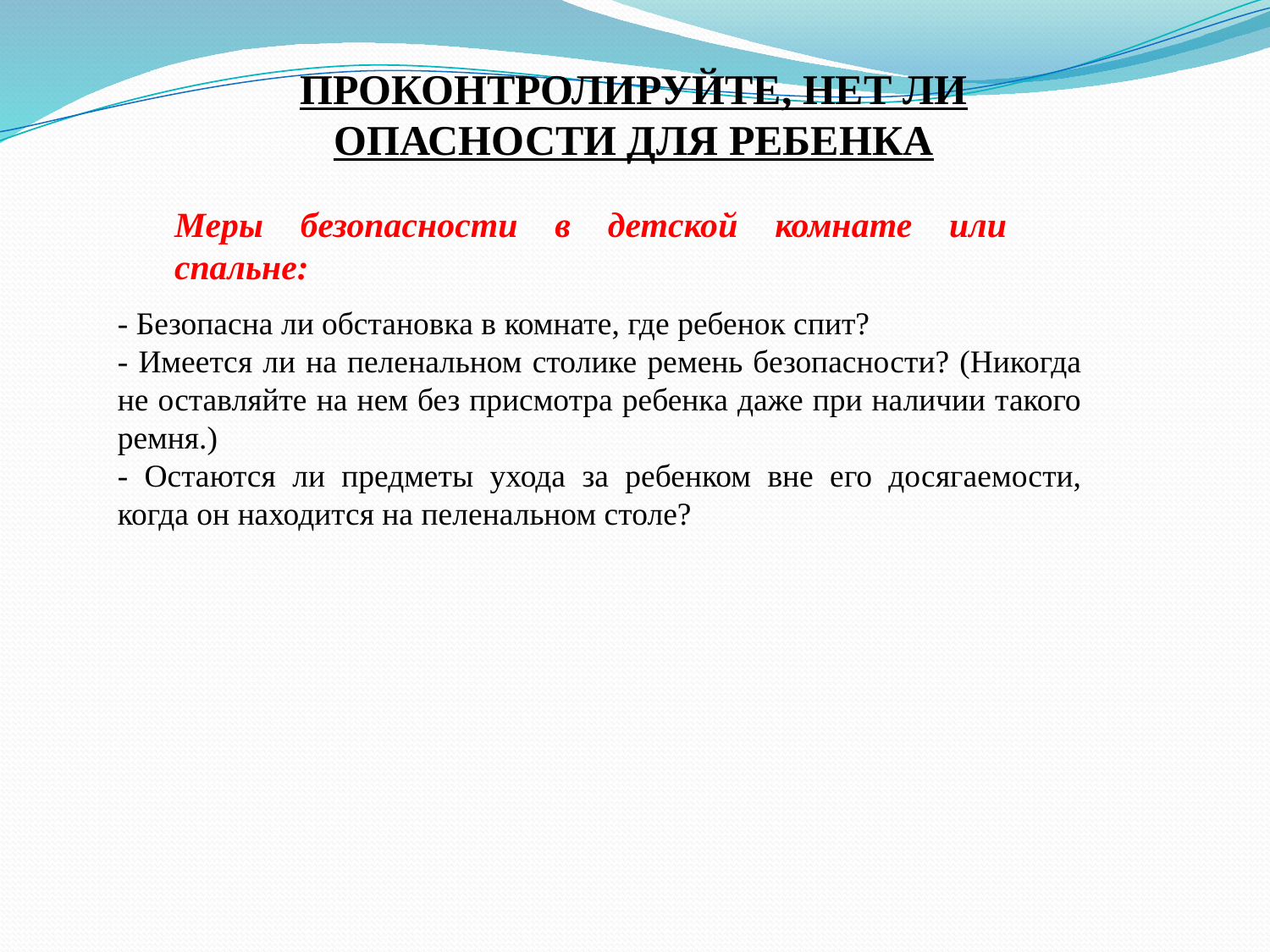

ПРОКОНТРОЛИРУЙТЕ, НЕТ ЛИ ОПАСНОСТИ ДЛЯ РЕБЕНКА
Меры безопасности в детской комнате или спальне:
- Безопасна ли обстановка в комнате, где ребенок спит?
- Имеется ли на пеленальном столике ремень безопасности? (Никогда не оставляйте на нем без присмотра ребенка даже при наличии такого ремня.)
- Остаются ли предметы ухода за ребенком вне его досягаемости, когда он находится на пеленальном столе?